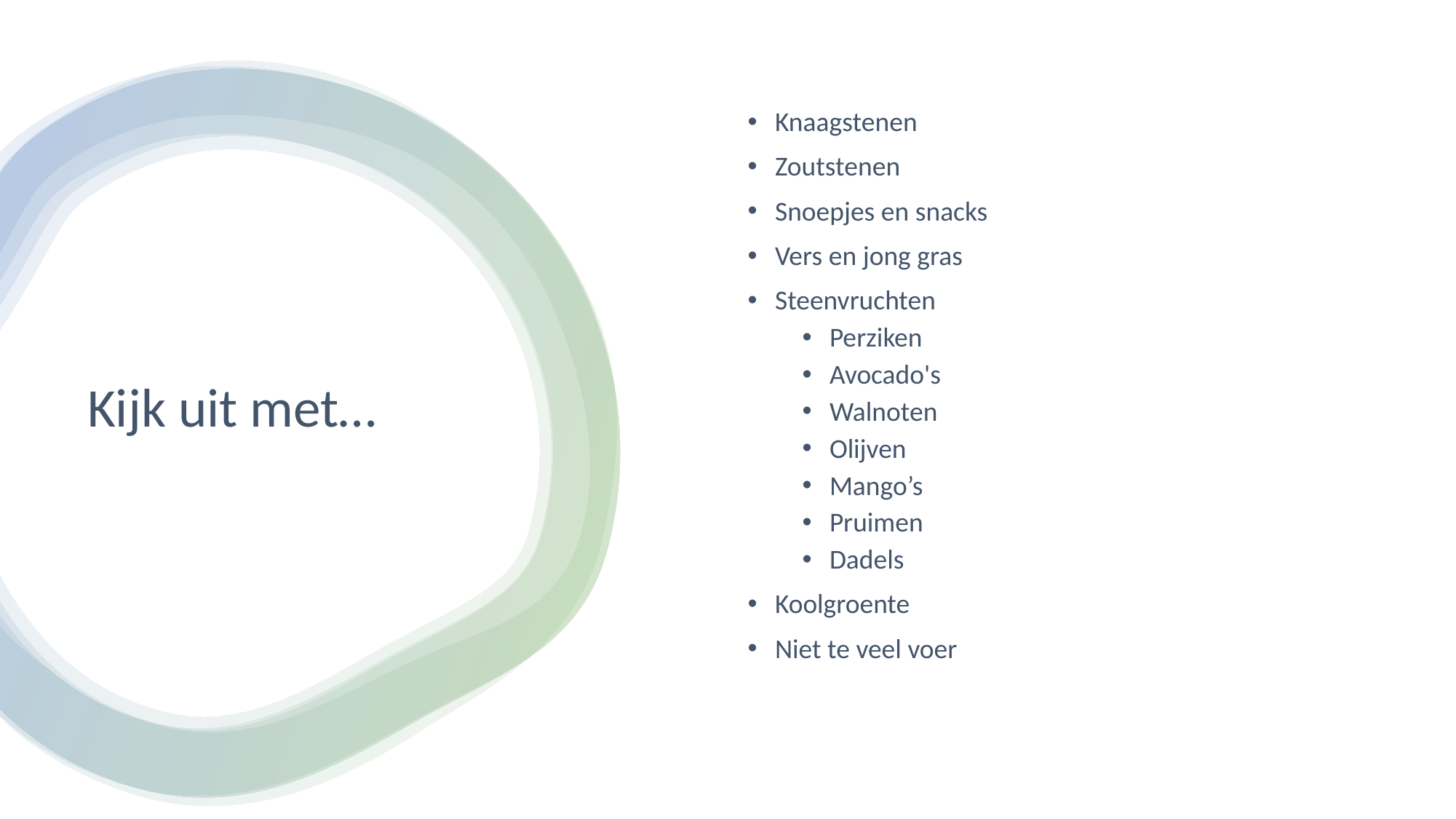

Knaagstenen
Zoutstenen
Snoepjes en snacks
Vers en jong gras
Steenvruchten
Perziken
Avocado's
Walnoten
Olijven
Mango’s
Pruimen
Dadels
Koolgroente
Niet te veel voer

# Kijk uit met…